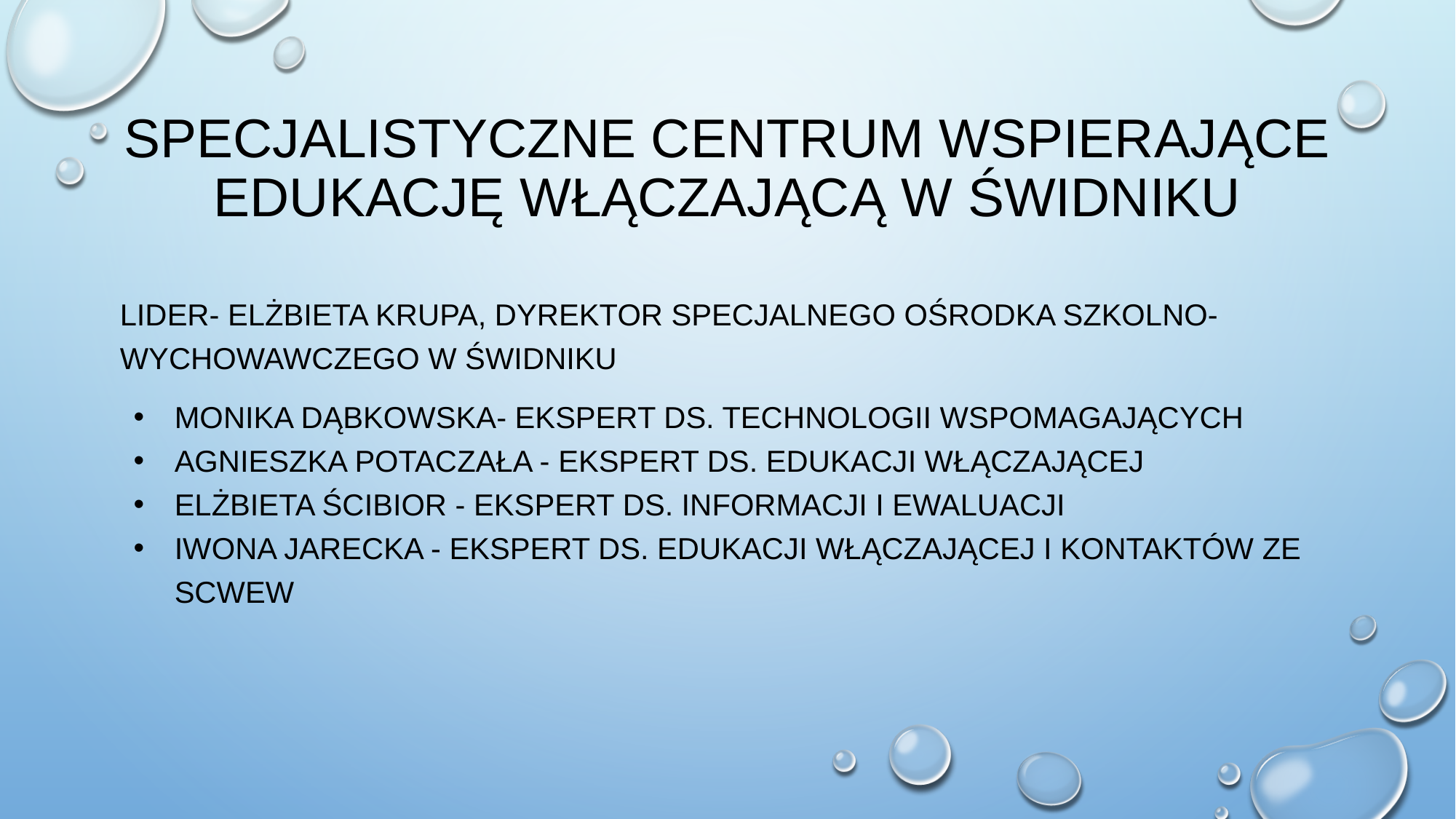

# SPECJALISTYCZNE CENTRUM WSPIERAJĄCE EDUKACJĘ WŁĄCZAJĄCĄ W ŚWIDNIKU
LIDER- ELŻBIETA KRUPA, DYREKTOR SPECJALNEGO OŚRODKA SZKOLNO- WYCHOWAWCZEGO W ŚWIDNIKU
MONIKA DĄBKOWSKA- EKSPERT DS. TECHNOLOGII WSPOMAGAJĄCYCH
AGNIESZKA POTACZAŁA - EKSPERT DS. EDUKACJI WŁĄCZAJĄCEJ
ELŻBIETA ŚCIBIOR - EKSPERT DS. INFORMACJI I EWALUACJI
IWONA JARECKA - EKSPERT DS. EDUKACJI WŁĄCZAJĄCEJ I KONTAKTÓW ZE SCWEW